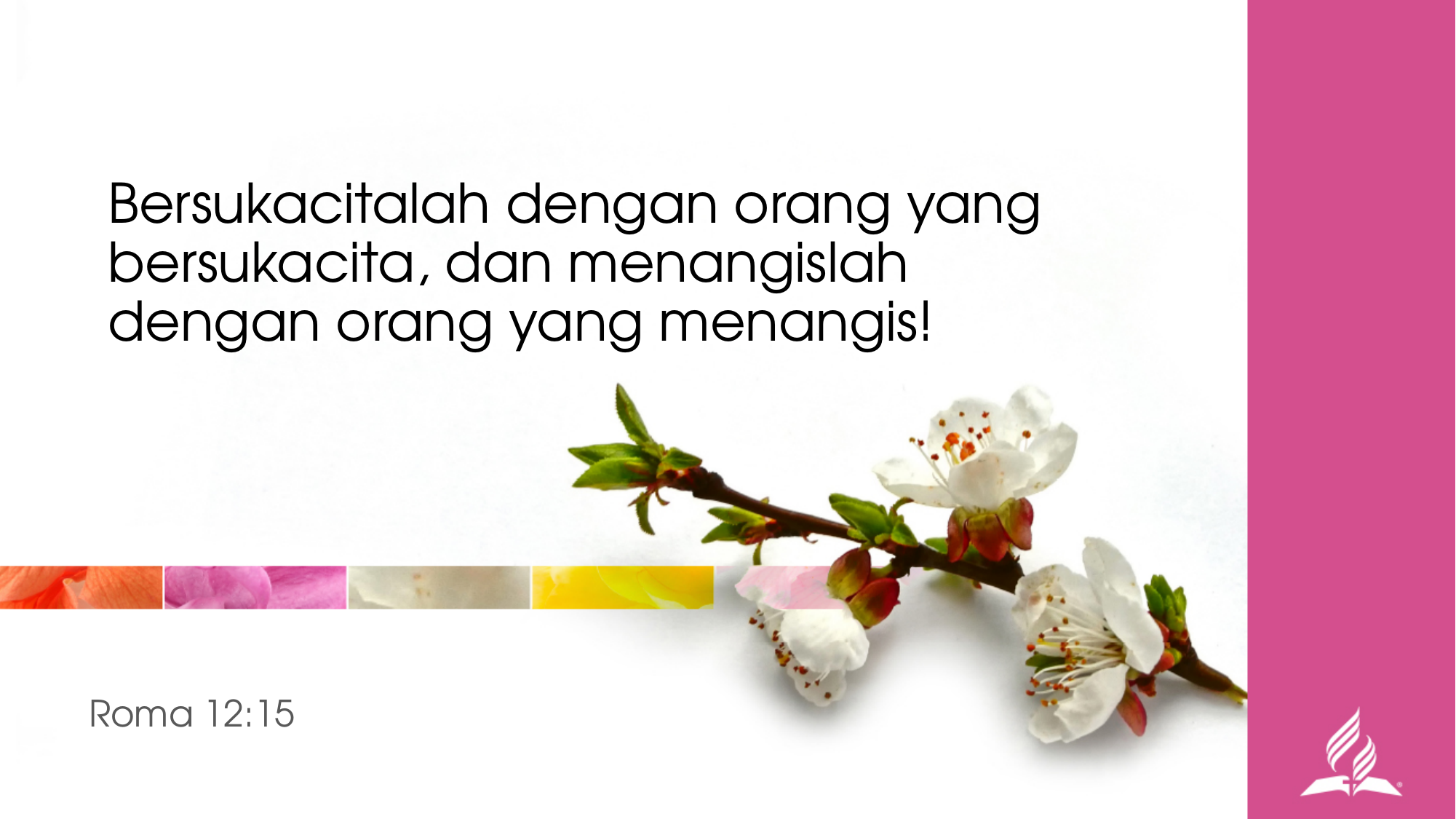

Bersukacitalah dengan orang yang bersukacita, dan menangislah dengan orang yang menangis!

Roma 12:15